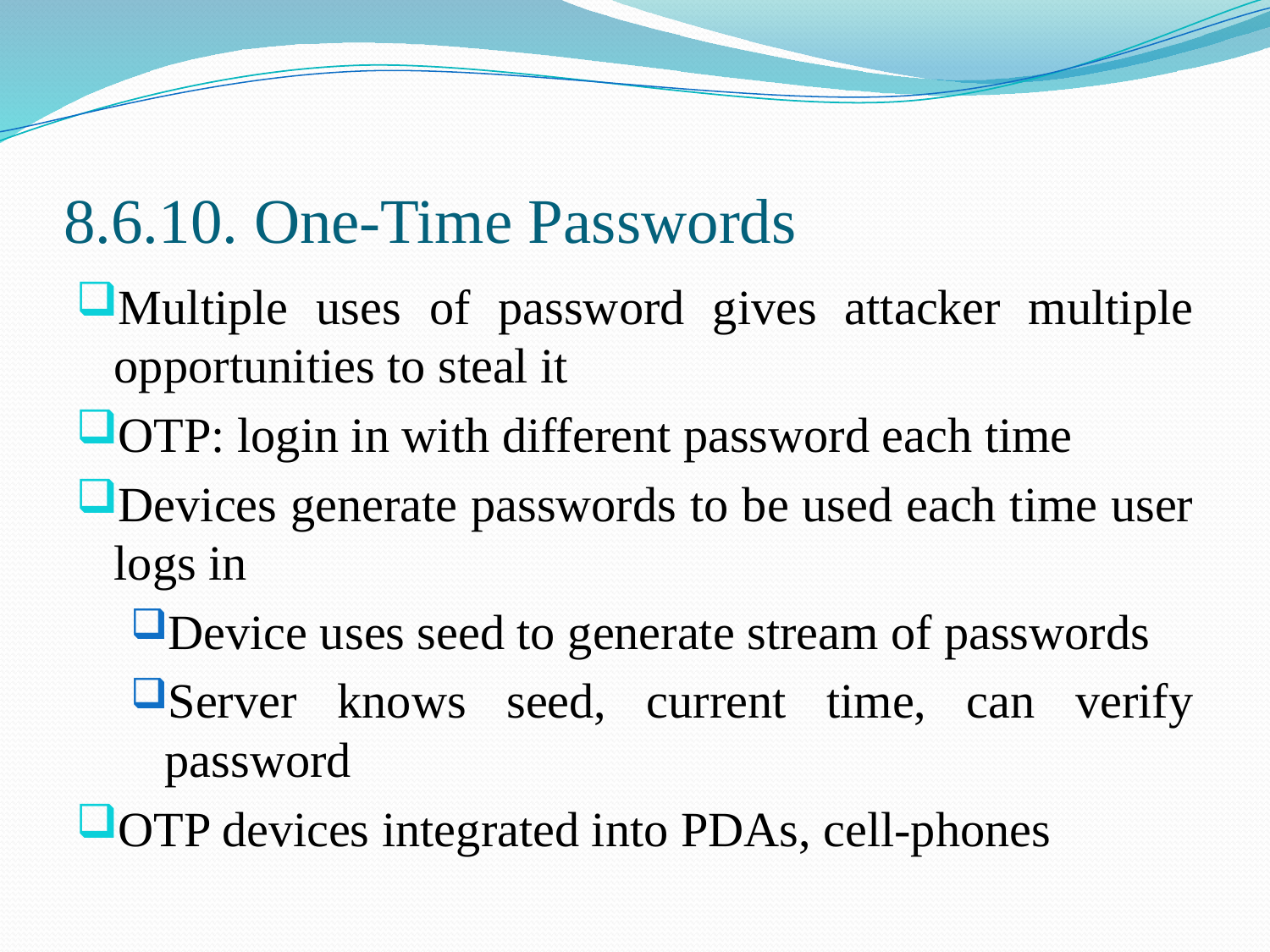

# 8.6.10. One-Time Passwords
Multiple uses of password gives attacker multiple opportunities to steal it
OTP: login in with different password each time
Devices generate passwords to be used each time user logs in
Device uses seed to generate stream of passwords
Server knows seed, current time, can verify password
OTP devices integrated into PDAs, cell-phones